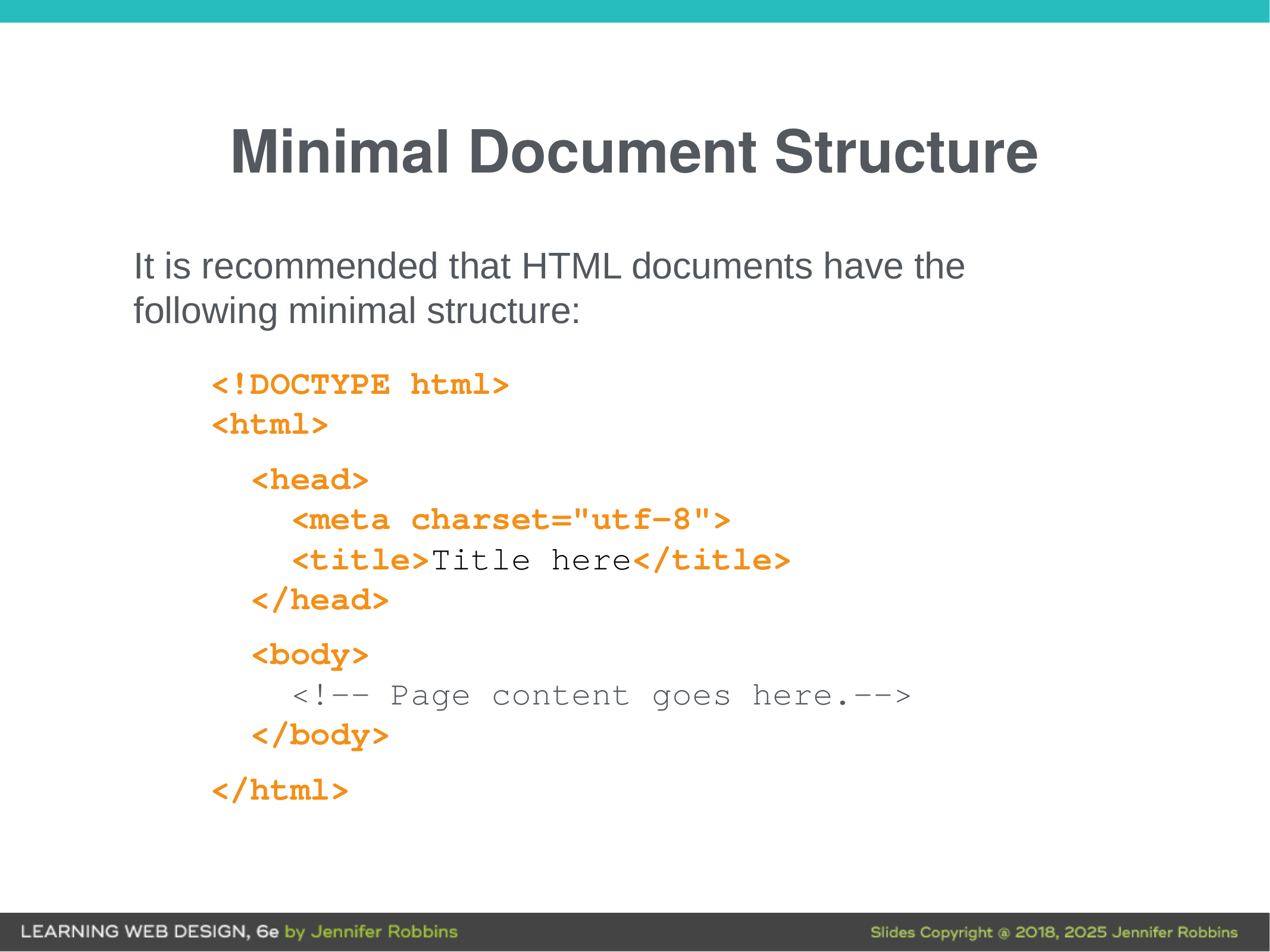

# Minimal Document Structure
It is recommended that HTML documents have the following minimal structure:
<!DOCTYPE html>
<html>
  <head>
    <meta charset="utf-8">
    <title>Title here</title>
  </head>
  <body>
    <!-- Page content goes here.-->
  </body>
</html>